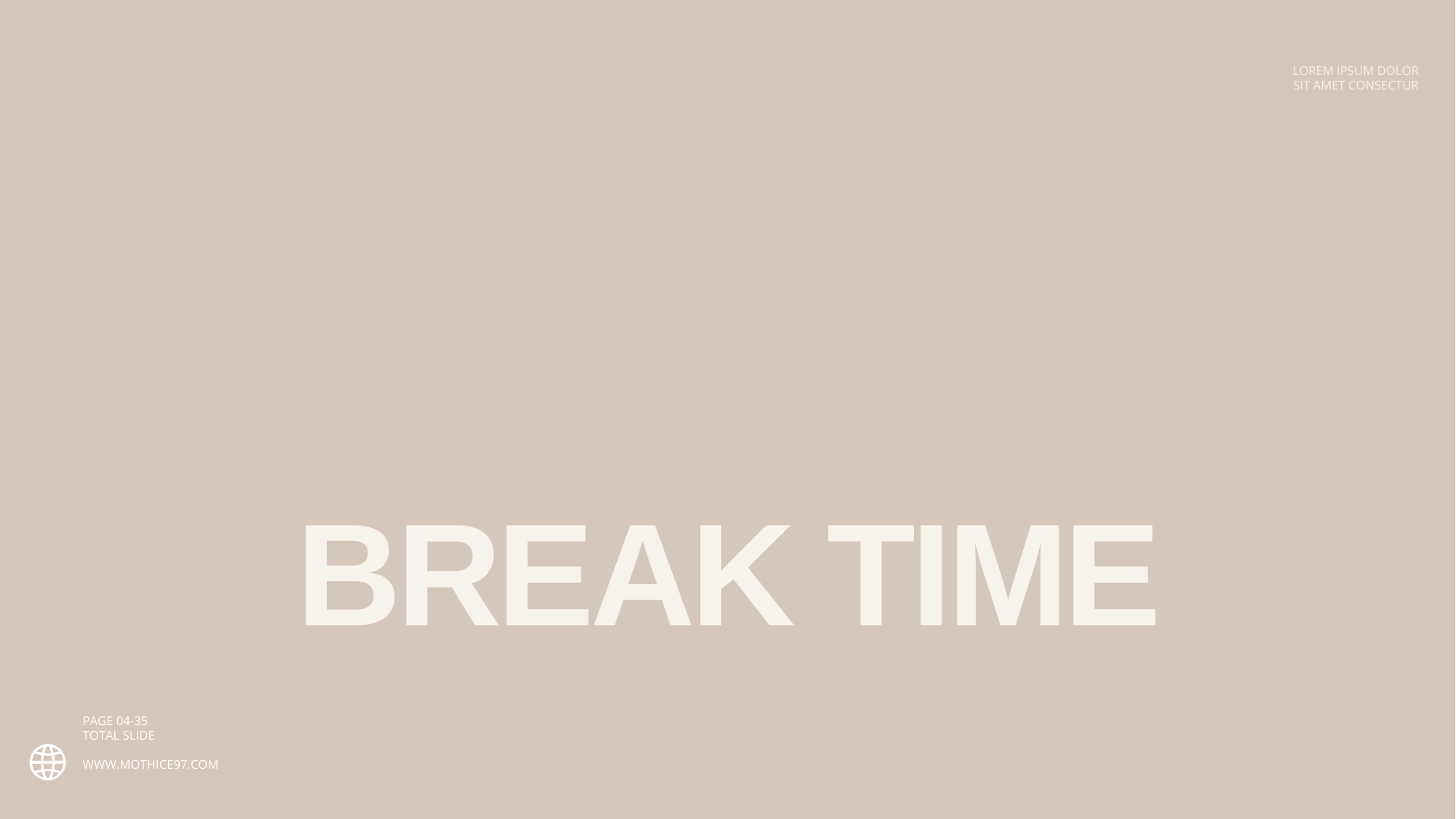

LOREM IPSUM DOLOR SIT AMET CONSECTUR

BREAK TIME
PAGE 04-35
TOTAL SLIDE

WWW.MOTHICE97.COM